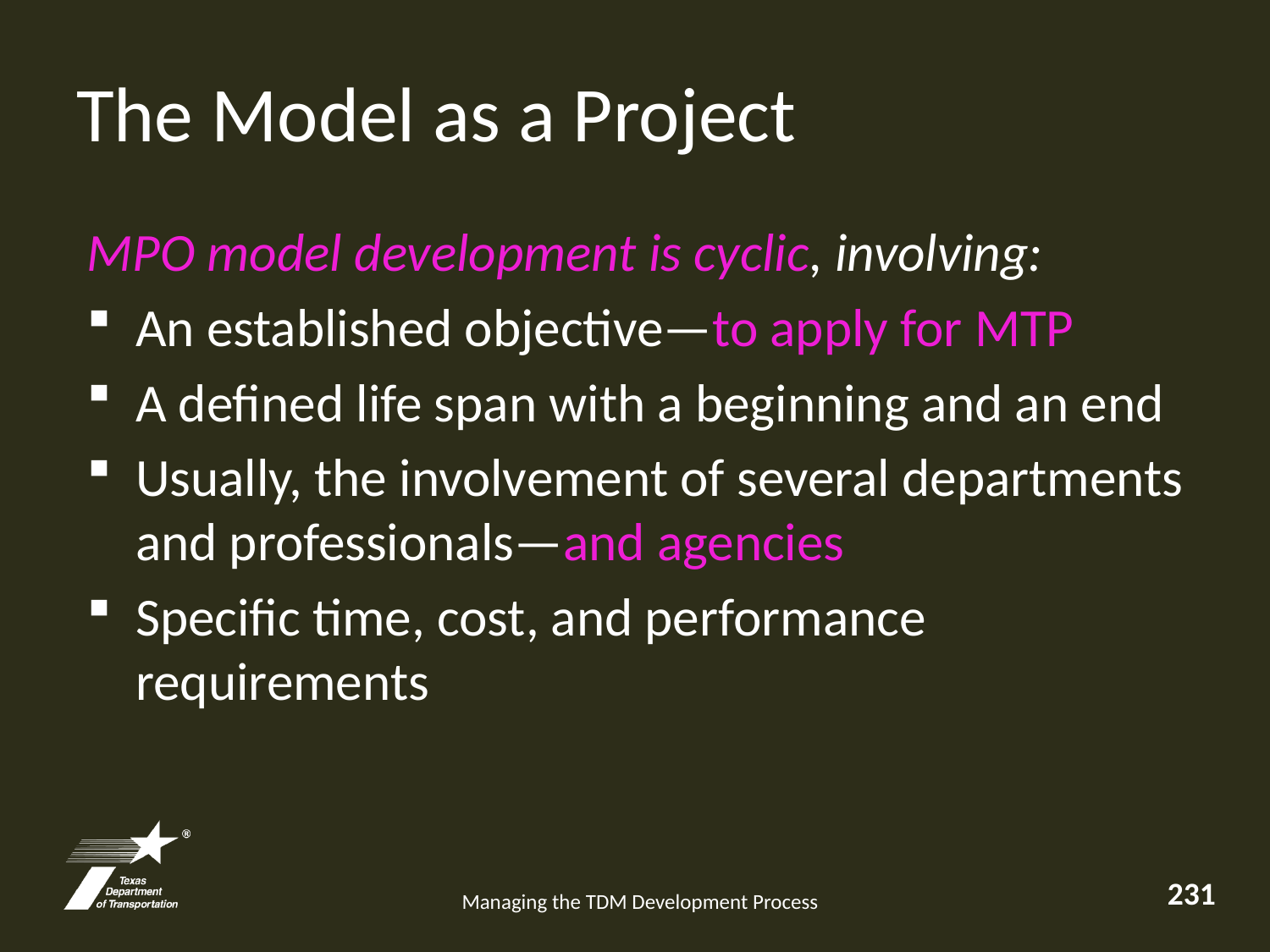

# The Model as a Project
MPO model development is cyclic, involving:
An established objective—to apply for MTP
A defined life span with a beginning and an end
Usually, the involvement of several departments and professionals—and agencies
Specific time, cost, and performance requirements